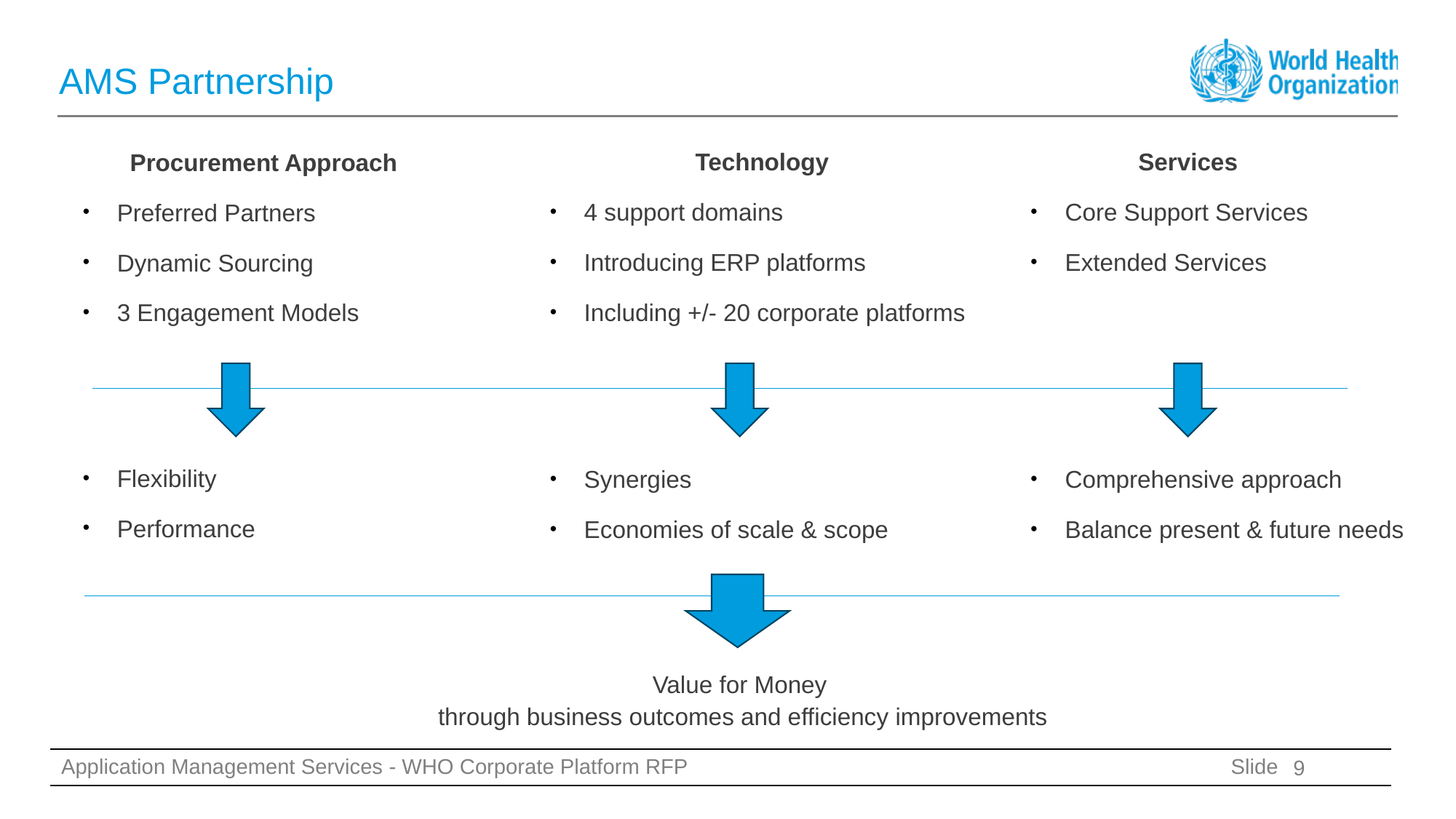

# AMS Partnership
Technology
4 support domains
Introducing ERP platforms
Including +/- 20 corporate platforms
Services
Core Support Services
Extended Services
Procurement Approach
Preferred Partners
Dynamic Sourcing
3 Engagement Models

Flexibility
Performance
Synergies
Economies of scale & scope
Comprehensive approach
Balance present & future needs

Value for Money
 through business outcomes and efficiency improvements